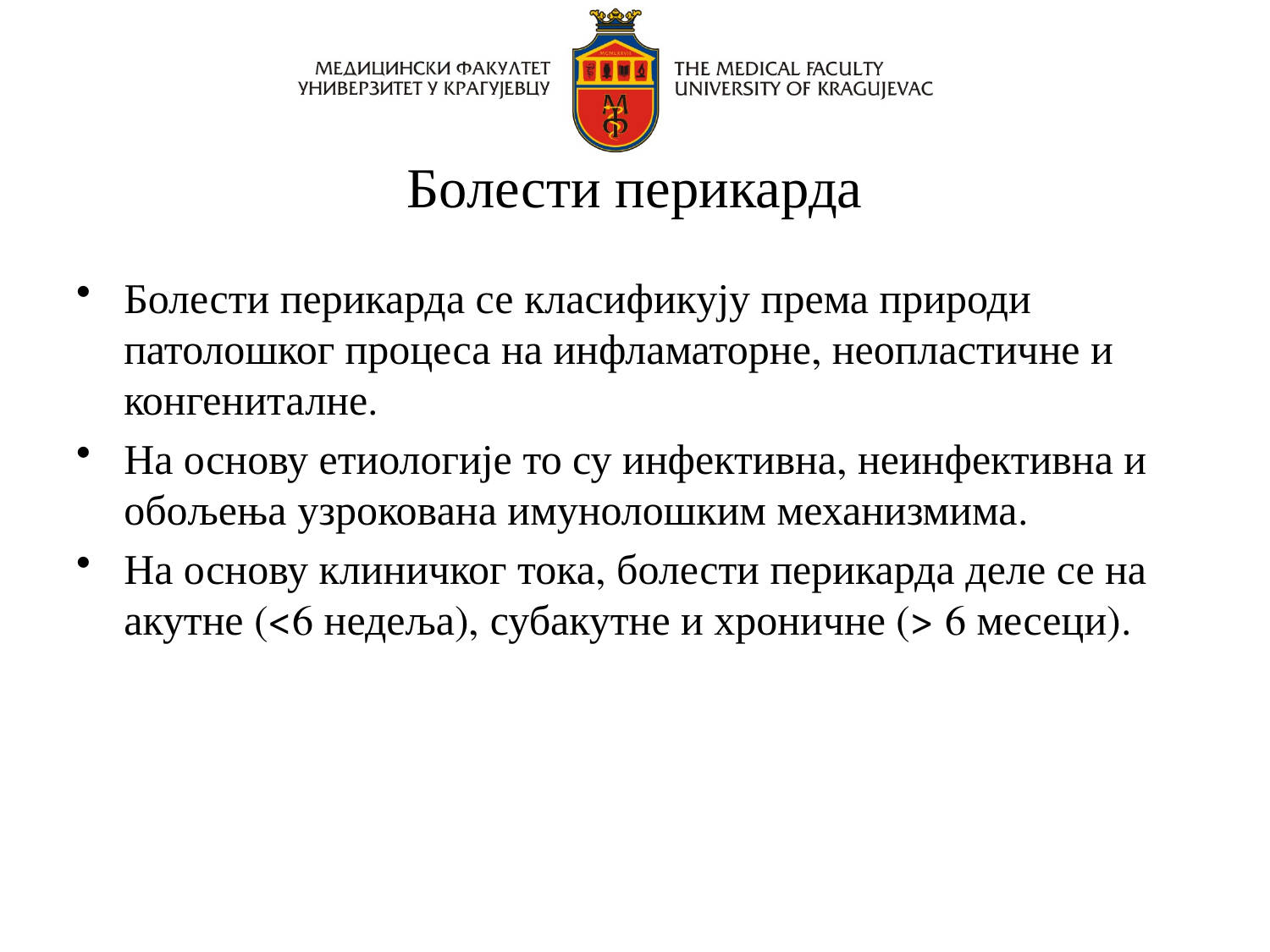

# Болести перикарда
Болести перикарда се класификују према природи патолошког процеса на инфламаторне, неопластичне и конгениталне.
На основу етиологије то су инфективна, неинфективна и обољења узрокована имунолошким механизмима.
На основу клиничког тока, болести перикарда деле се на акутне (<6 недеља), субакутне и хроничне (> 6 месеци).